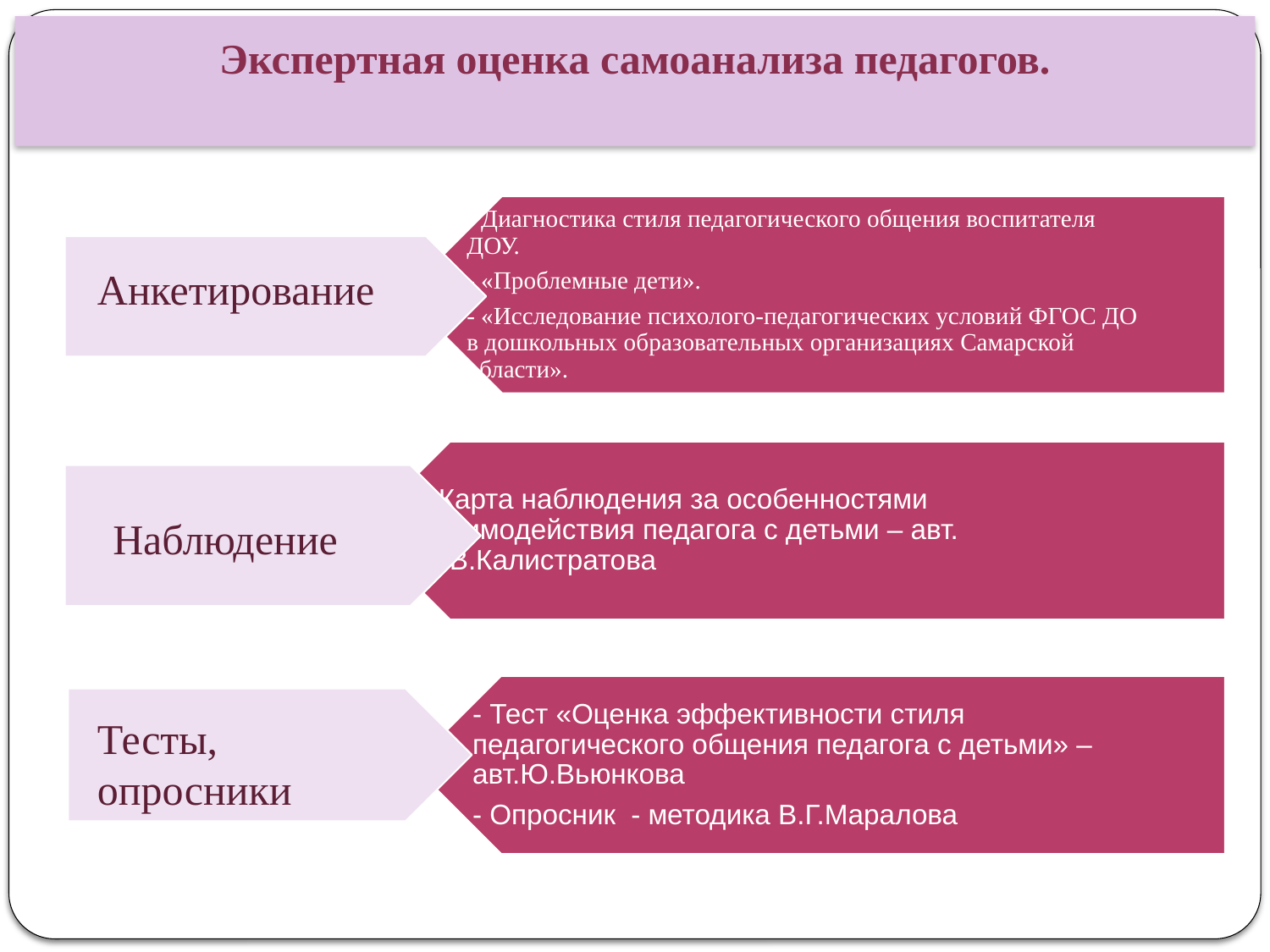

# Экспертная оценка самоанализа педагогов.
- Диагностика стиля педагогического общения воспитателя ДОУ.
- «Проблемные дети».
- «Исследование психолого-педагогических условий ФГОС ДО в дошкольных образовательных организациях Самарской области».
- Карта наблюдения за особенностями взаимодействия педагога с детьми – авт. И.В.Калистратова
- Тест «Оценка эффективности стиля педагогического общения педагога с детьми» – авт.Ю.Вьюнкова
- Опросник  - методика В.Г.Маралова
Анкетирование
Наблюдение
Тесты, опросники